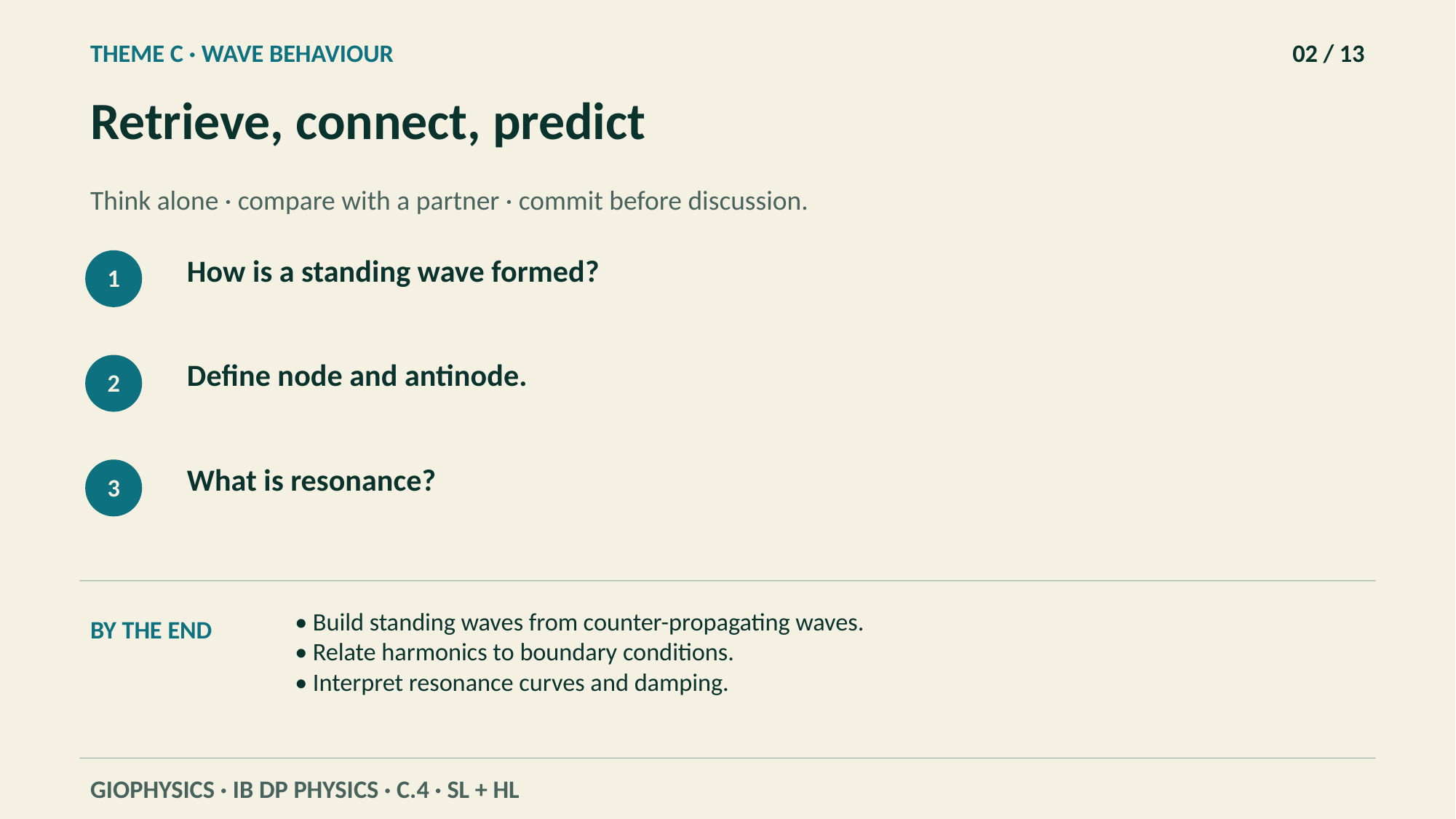

THEME C · WAVE BEHAVIOUR
02 / 13
Retrieve, connect, predict
Think alone · compare with a partner · commit before discussion.
How is a standing wave formed?

1
Define node and antinode.

2
What is resonance?

3

• Build standing waves from counter-propagating waves.
• Relate harmonics to boundary conditions.
• Interpret resonance curves and damping.
BY THE END

GIOPHYSICS · IB DP PHYSICS · C.4 · SL + HL